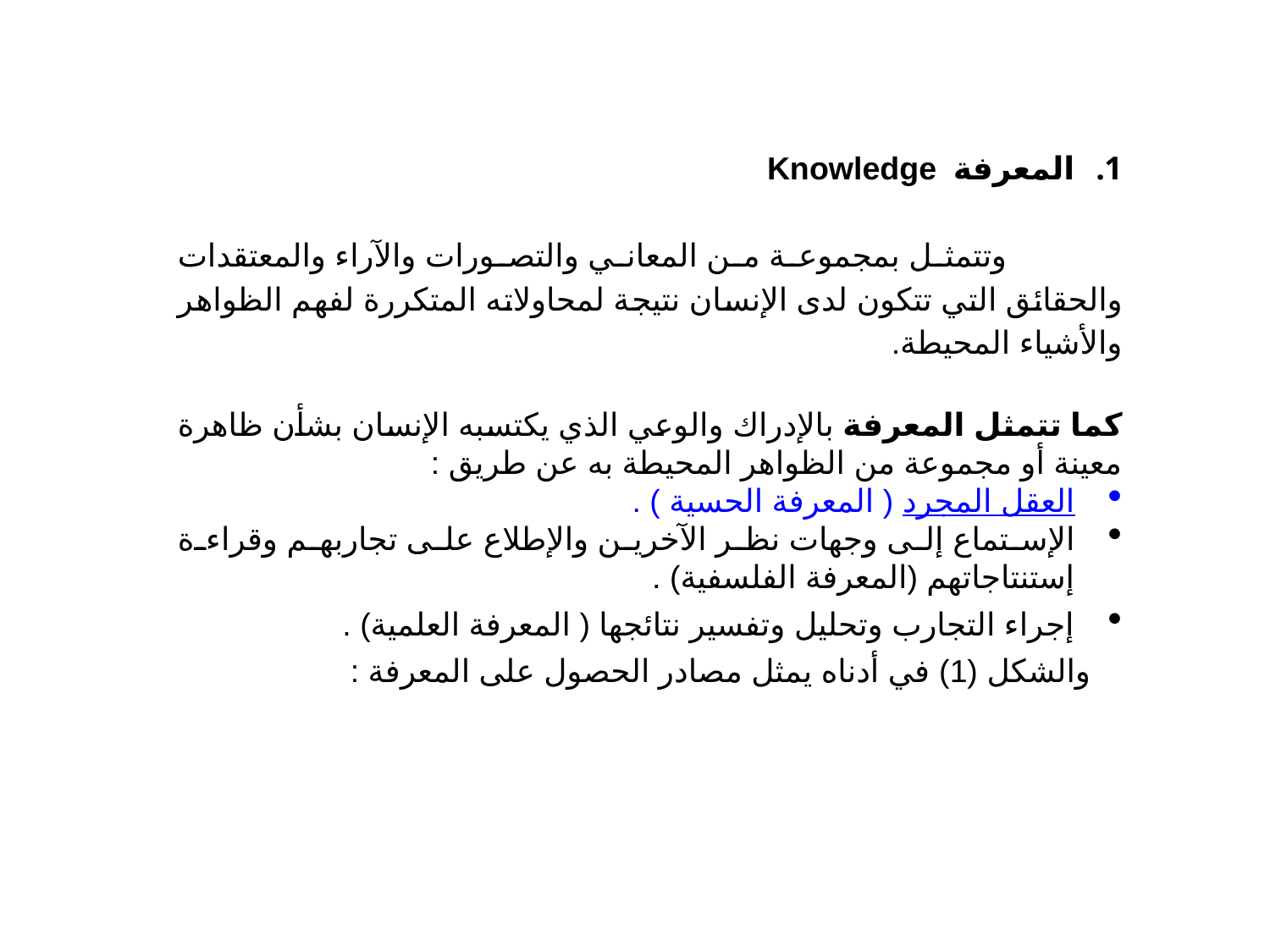

المعرفة  Knowledge

             وتتمثل بمجموعة من المعاني والتصورات والآراء والمعتقدات والحقائق التي تتكون لدى الإنسان نتيجة لمحاولاته المتكررة لفهم الظواهر والأشياء المحيطة.

كما تتمثل المعرفة بالإدراك والوعي الذي يكتسبه الإنسان بشأن ظاهرة معينة أو مجموعة من الظواهر المحيطة به عن طريق :
العقل المجرد ( المعرفة الحسية ) .
الإستماع إلى وجهات نظر الآخرين والإطلاع على تجاربهم وقراءة إستنتاجاتهم (المعرفة الفلسفية) .
إجراء التجارب وتحليل وتفسير نتائجها ( المعرفة العلمية) .
والشكل (1) في أدناه يمثل مصادر الحصول على المعرفة :